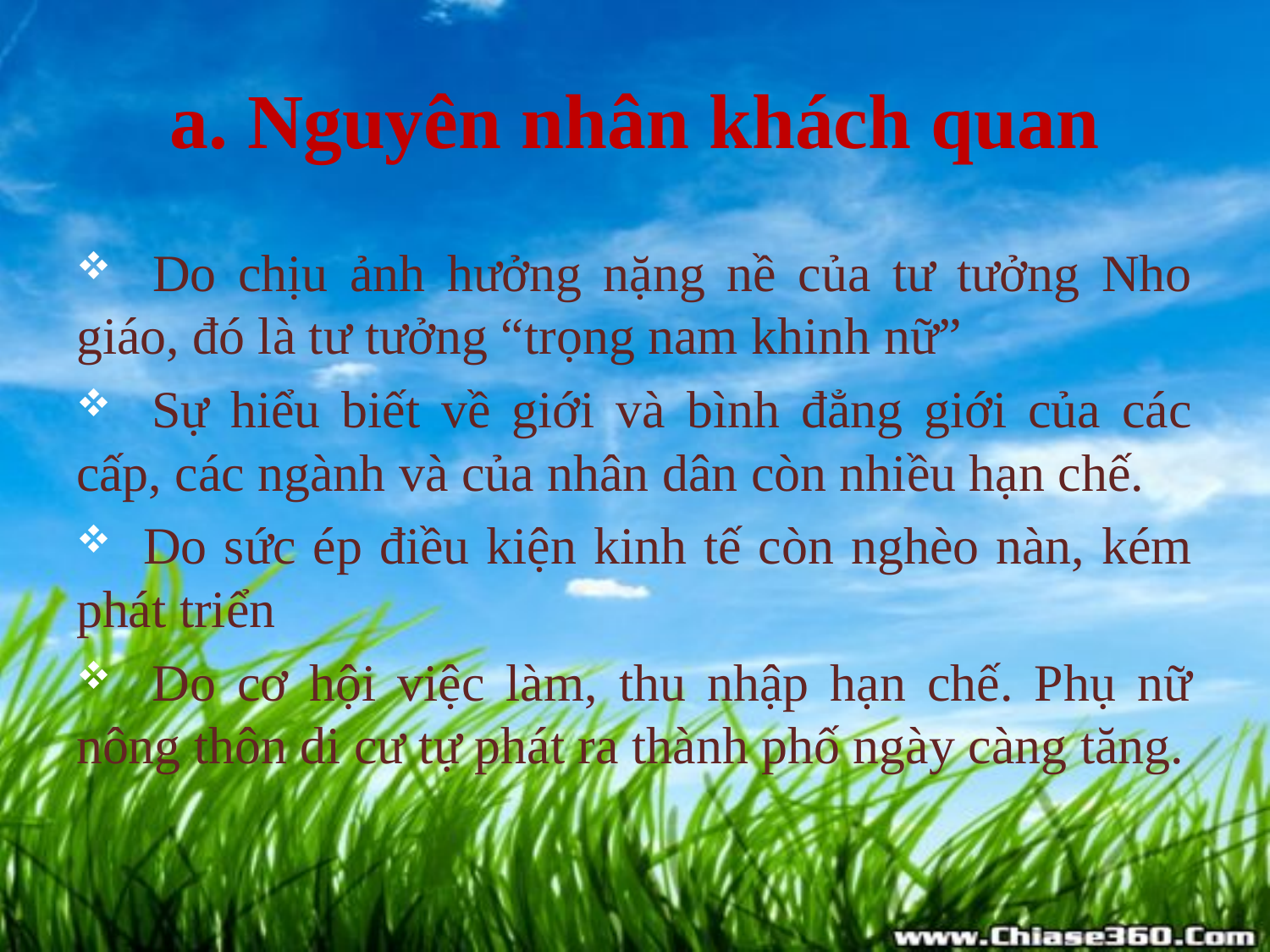

# a. Nguyên nhân khách quan
  Do chịu ảnh hưởng nặng nề của tư tưởng Nho giáo, đó là tư tưởng “trọng nam khinh nữ”
  Sự hiểu biết về giới và bình đẳng giới của các cấp, các ngành và của nhân dân còn nhiều hạn chế.
  Do sức ép điều kiện kinh tế còn nghèo nàn, kém phát triển
  Do cơ hội việc làm, thu nhập hạn chế. Phụ nữ nông thôn di cư tự phát ra thành phố ngày càng tăng.